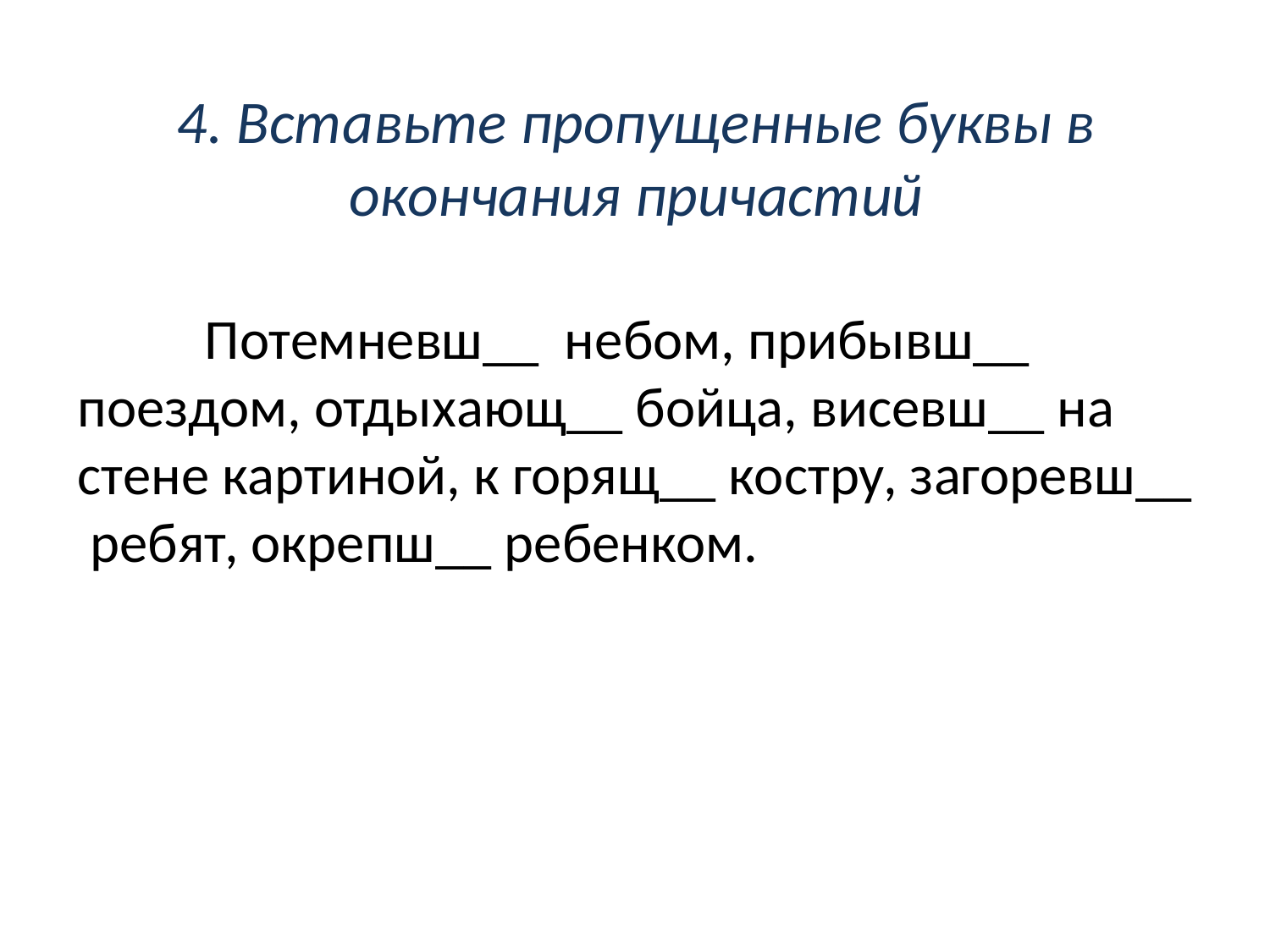

# 4. Вставьте пропущенные буквы в окончания причастий
	Потемневш__  небом, прибывш__ поездом, отдыхающ__ бойца, висевш__ на стене картиной, к горящ__ костру, загоревш__  ребят, окрепш__ ребенком.